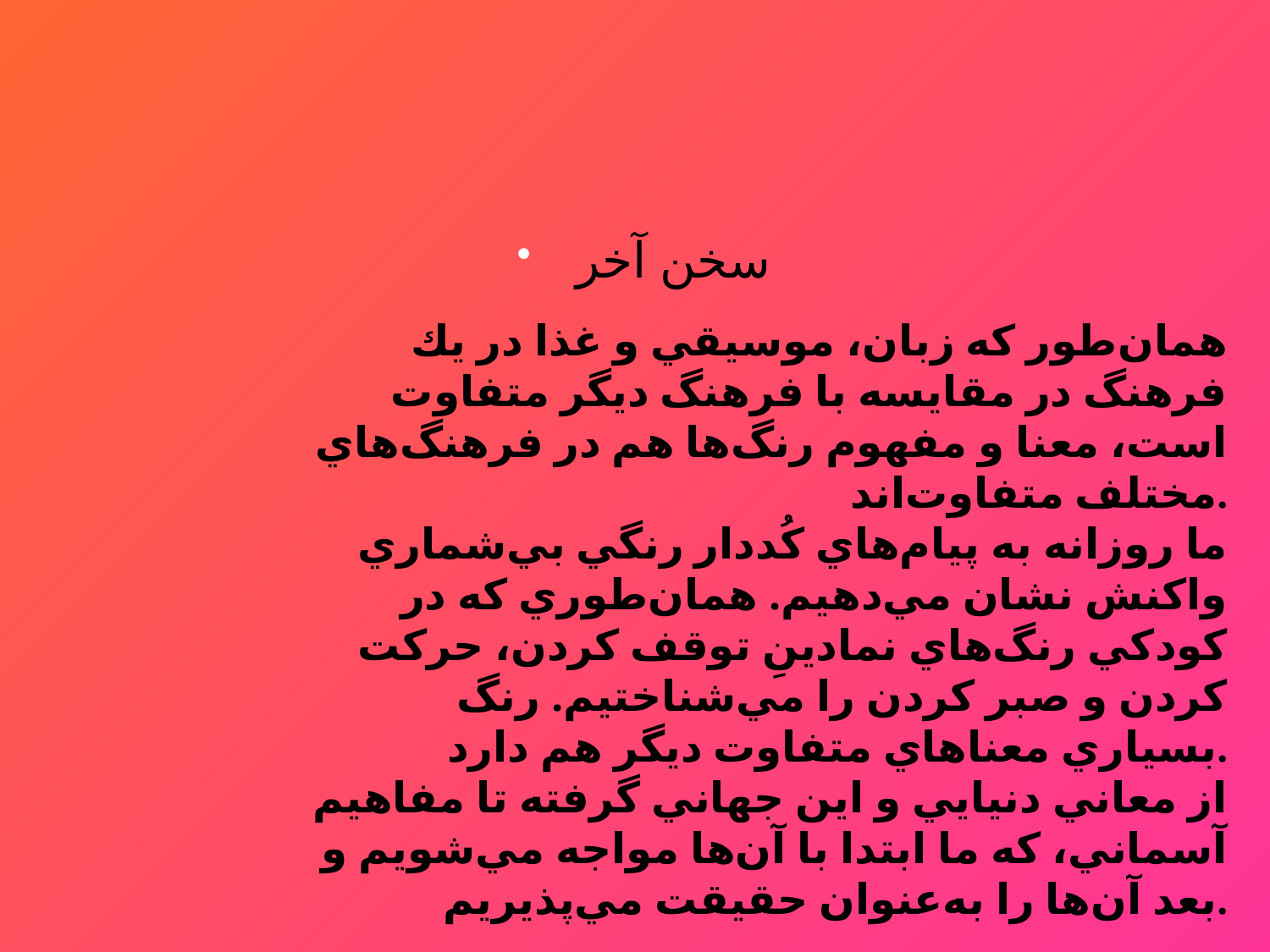

#
سخن آخر

همان‌طور كه زبان، موسيقي و غذا در يك فرهنگ در مقايسه با فرهنگ ديگر متفاوت است، معنا و مفهوم رنگ‌ها هم در فرهنگ‌هاي مختلف متفاوت‌اند.
 ما روزانه به پيام‌هاي كُددار رنگي بي‌شماري واكنش نشان مي‌دهيم. همان‌طوري‌ كه در كودكي رنگ‌هاي نمادينِ توقف كردن، حركت كردن و صبر كردن را مي‌شناختيم. رنگ بسياري معناهاي متفاوت ديگر هم دارد.
 از معاني دنيايي و اين جهاني گرفته تا مفاهيم آسماني، كه ما ابتدا با آن‌ها مواجه مي‌شويم و بعد آن‌ها را به‌عنوان حقيقت مي‌پذيريم.